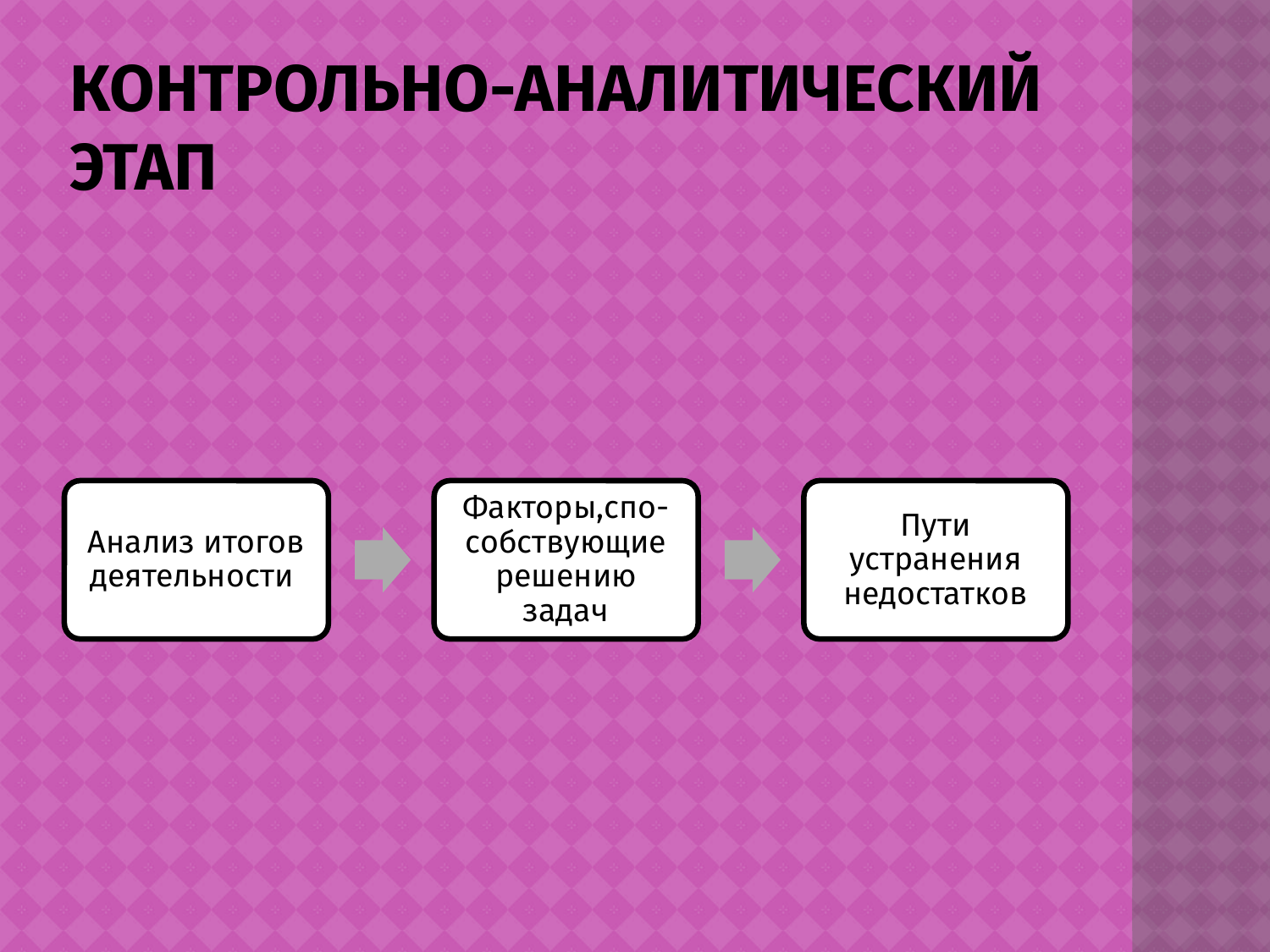

# Контрольно-аналитический этап
Анализ итогов деятельности

Факторы,спо-собствующие решению задач

Пути устранения недостатков